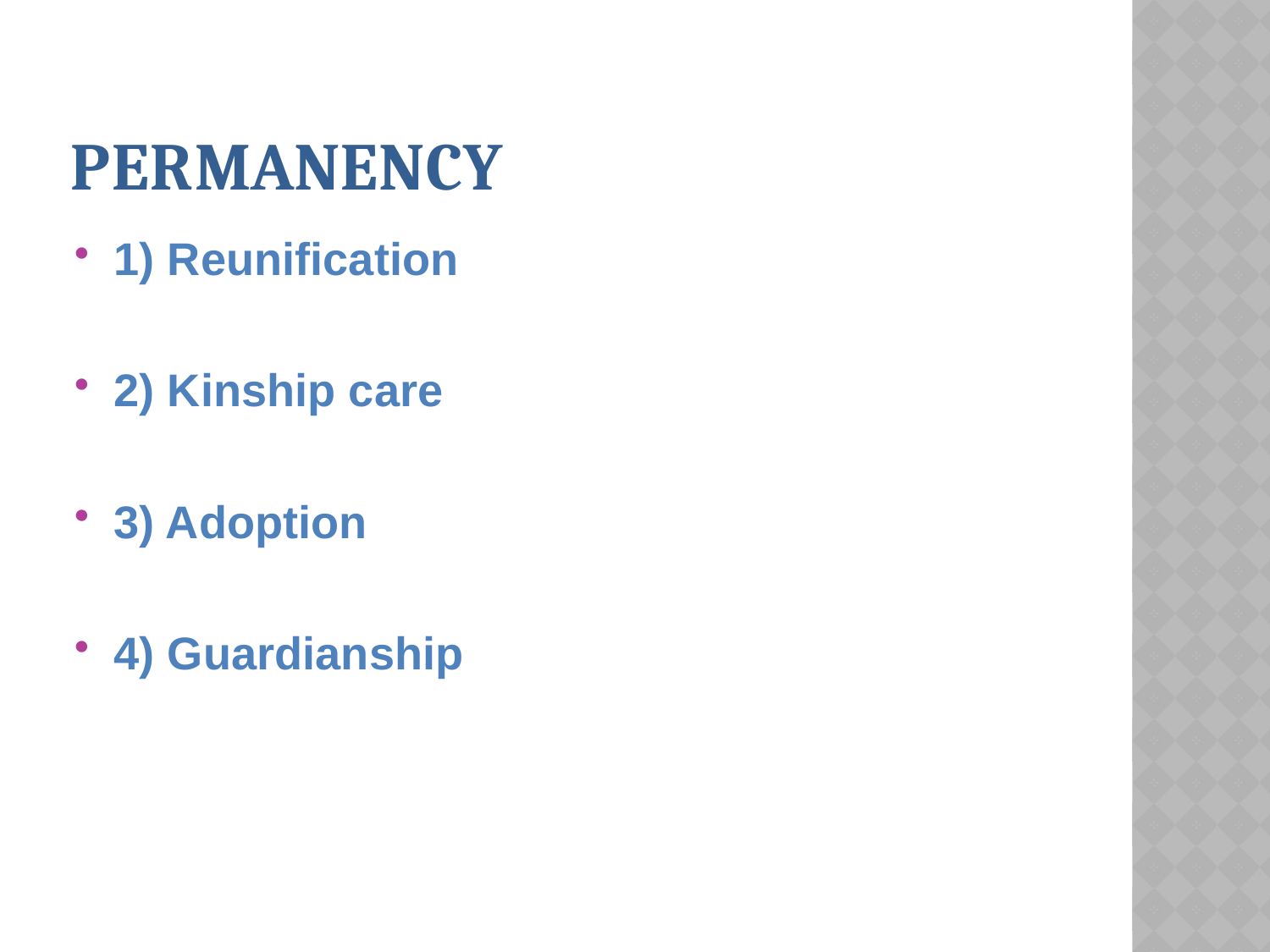

# Permanency
1) Reunification

2) Kinship care

3) Adoption

4) Guardianship